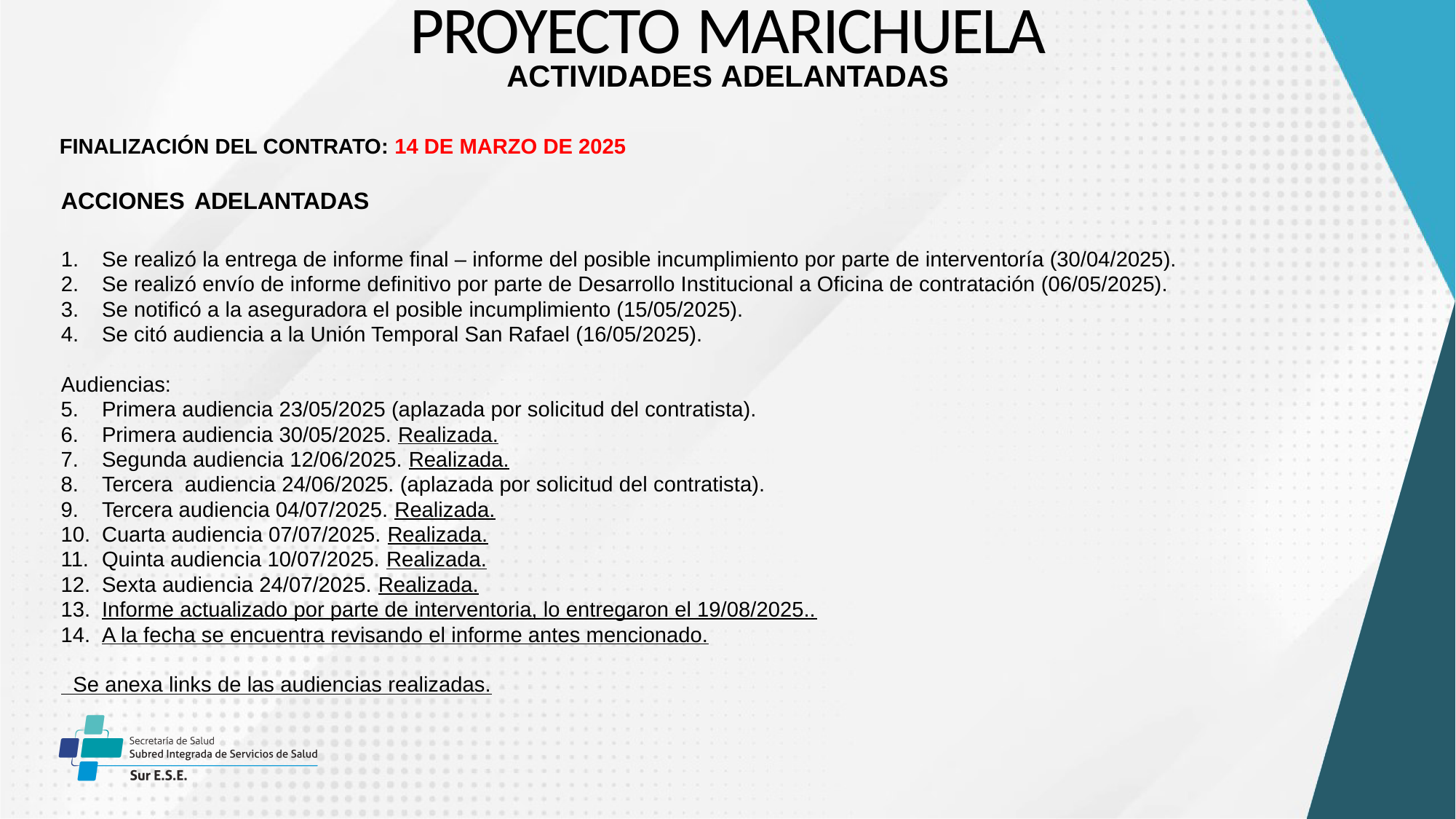

# PROYECTO MARICHUELA
ACTIVIDADES ADELANTADAS

FINALIZACIÓN DEL CONTRATO: 14 DE MARZO DE 2025

ACCIONES ADELANTADAS

Se realizó la entrega de informe final – informe del posible incumplimiento por parte de interventoría (30/04/2025).
Se realizó envío de informe definitivo por parte de Desarrollo Institucional a Oficina de contratación (06/05/2025).
Se notificó a la aseguradora el posible incumplimiento (15/05/2025).
Se citó audiencia a la Unión Temporal San Rafael (16/05/2025).

Audiencias:
Primera audiencia 23/05/2025 (aplazada por solicitud del contratista).
Primera audiencia 30/05/2025. Realizada.
Segunda audiencia 12/06/2025. Realizada.
Tercera  audiencia 24/06/2025. (aplazada por solicitud del contratista).
Tercera audiencia 04/07/2025. Realizada.
Cuarta audiencia 07/07/2025. Realizada.
Quinta audiencia 10/07/2025. Realizada.
Sexta audiencia 24/07/2025. Realizada.
Informe actualizado por parte de interventoria, lo entregaron el 19/08/2025..
A la fecha se encuentra revisando el informe antes mencionado.

  Se anexa links de las audiencias realizadas.